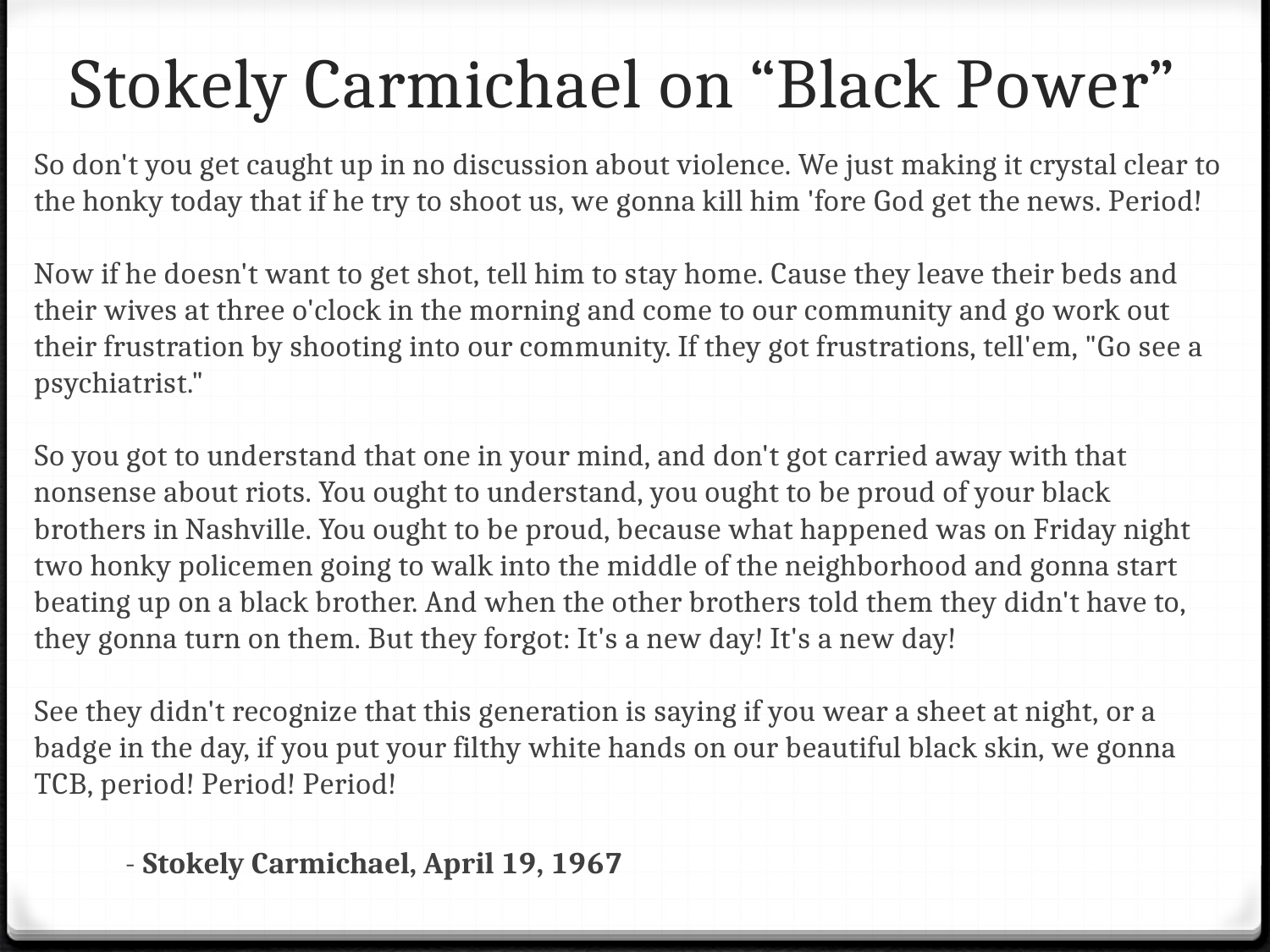

# Stokely Carmichael on “Black Power”
So don't you get caught up in no discussion about violence. We just making it crystal clear to the honky today that if he try to shoot us, we gonna kill him 'fore God get the news. Period!
Now if he doesn't want to get shot, tell him to stay home. Cause they leave their beds and their wives at three o'clock in the morning and come to our community and go work out their frustration by shooting into our community. If they got frustrations, tell'em, "Go see a psychiatrist."
So you got to understand that one in your mind, and don't got carried away with that nonsense about riots. You ought to understand, you ought to be proud of your black brothers in Nashville. You ought to be proud, because what happened was on Friday night two honky policemen going to walk into the middle of the neighborhood and gonna start beating up on a black brother. And when the other brothers told them they didn't have to, they gonna turn on them. But they forgot: It's a new day! It's a new day!
See they didn't recognize that this generation is saying if you wear a sheet at night, or a badge in the day, if you put your filthy white hands on our beautiful black skin, we gonna TCB, period! Period! Period!
									- Stokely Carmichael, April 19, 1967